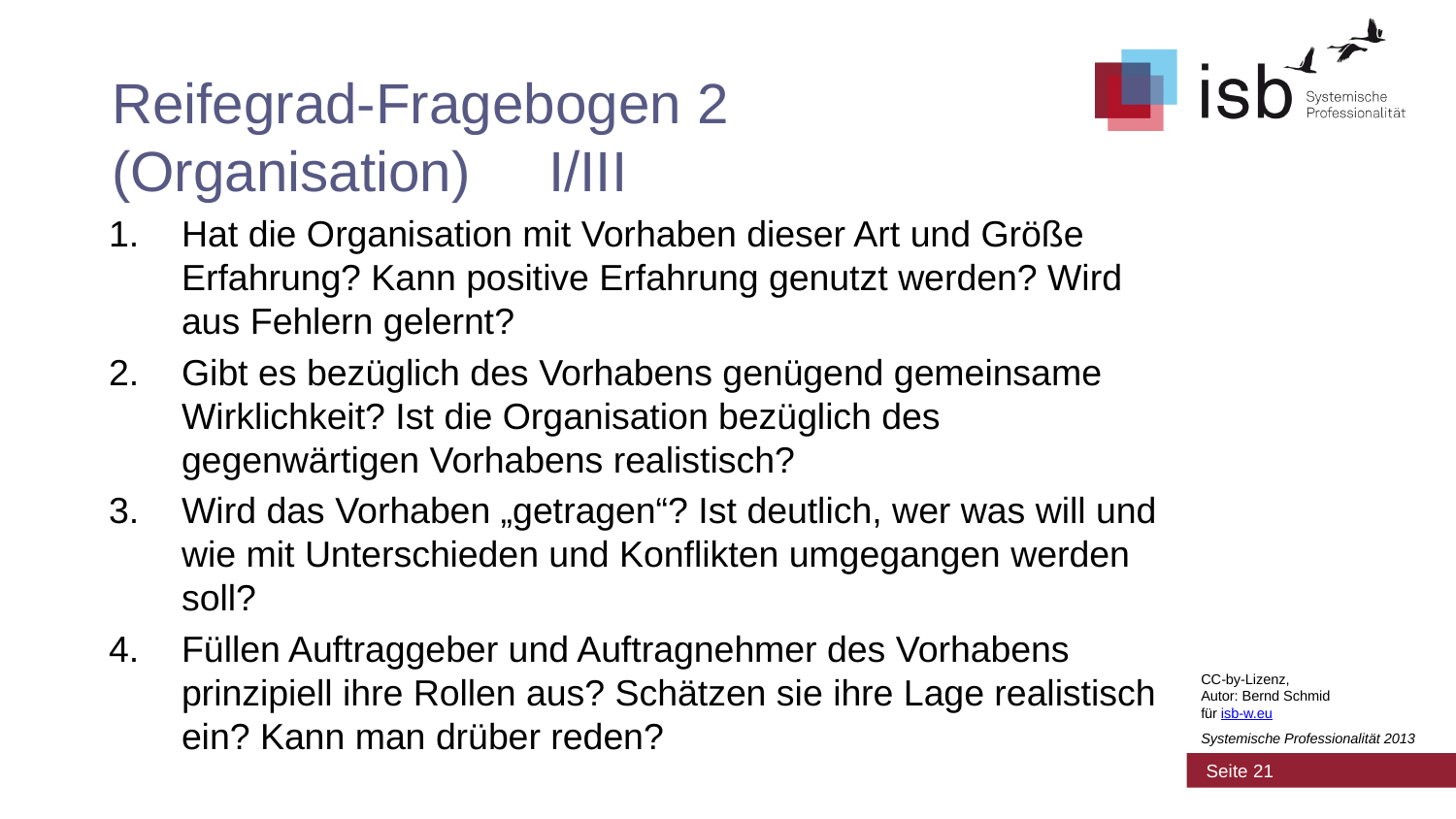

# Reifegrad-Fragebogen 2 (Organisation)	I/III
Hat die Organisation mit Vorhaben dieser Art und Größe Erfahrung? Kann positive Erfahrung genutzt werden? Wird aus Fehlern gelernt?
Gibt es bezüglich des Vorhabens genügend gemeinsame Wirklichkeit? Ist die Organisation bezüglich des gegenwärtigen Vorhabens realistisch?
Wird das Vorhaben „getragen“? Ist deutlich, wer was will und wie mit Unterschieden und Konflikten umgegangen werden soll?
Füllen Auftraggeber und Auftragnehmer des Vorhabens prinzipiell ihre Rollen aus? Schätzen sie ihre Lage realistisch ein? Kann man drüber reden?

CC-by-Lizenz,
Autor: Bernd Schmid
für isb-w.eu
Systemische Professionalität 2013
 Seite 21